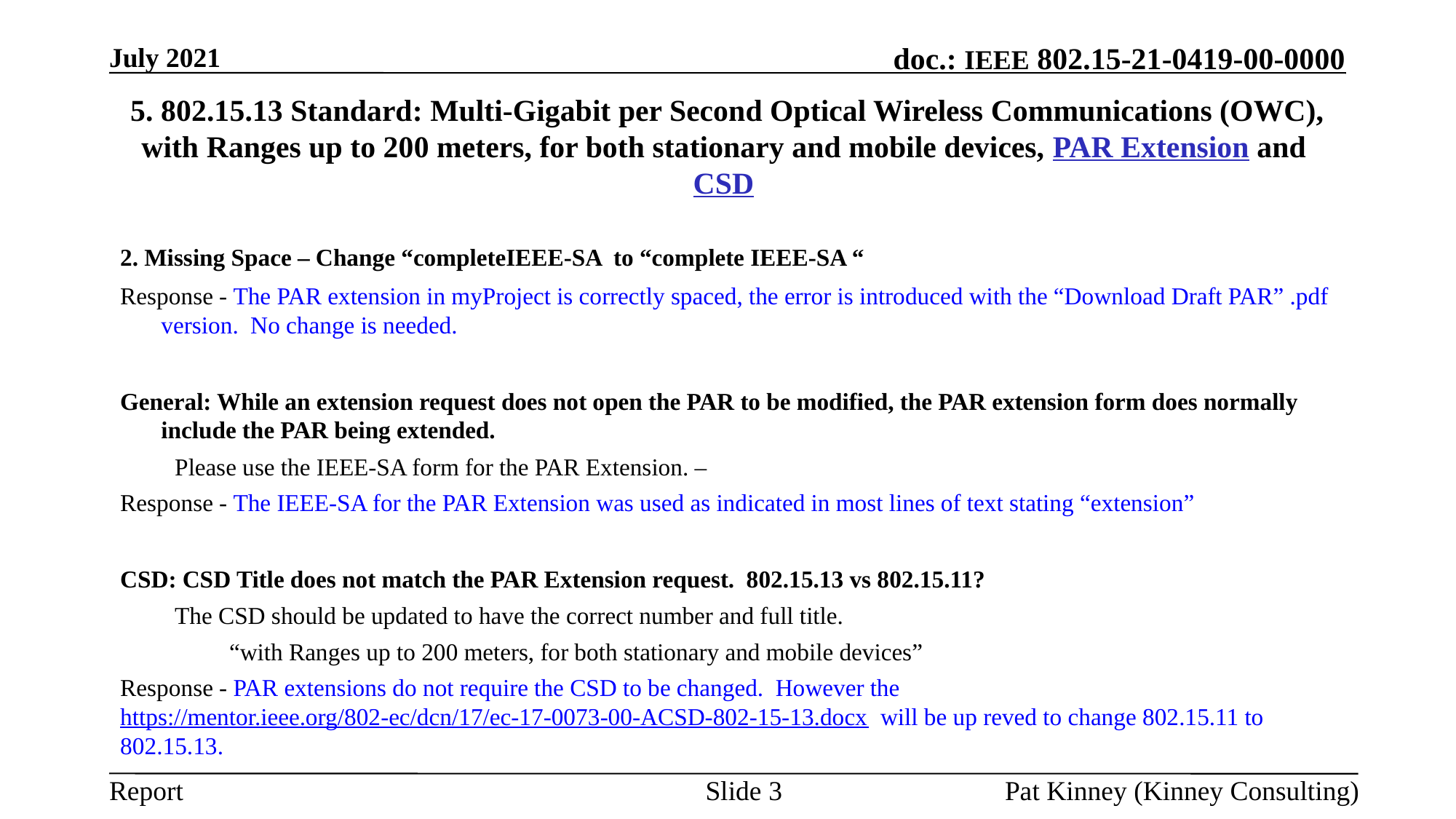

July 2021
# 5. 802.15.13 Standard: Multi-Gigabit per Second Optical Wireless Communications (OWC), with Ranges up to 200 meters, for both stationary and mobile devices, PAR Extension and CSD
2. Missing Space – Change “completeIEEE-SA  to “complete IEEE-SA “
Response - The PAR extension in myProject is correctly spaced, the error is introduced with the “Download Draft PAR” .pdf version.  No change is needed.

General: While an extension request does not open the PAR to be modified, the PAR extension form does normally include the PAR being extended.
Please use the IEEE-SA form for the PAR Extension. –
Response - The IEEE-SA for the PAR Extension was used as indicated in most lines of text stating “extension”

CSD: CSD Title does not match the PAR Extension request.  802.15.13 vs 802.15.11?
The CSD should be updated to have the correct number and full title.
“with Ranges up to 200 meters, for both stationary and mobile devices”
Response - PAR extensions do not require the CSD to be changed.  However the https://mentor.ieee.org/802-ec/dcn/17/ec-17-0073-00-ACSD-802-15-13.docx  will be up reved to change 802.15.11 to 802.15.13.
Pat Kinney (Kinney Consulting)
Slide 3